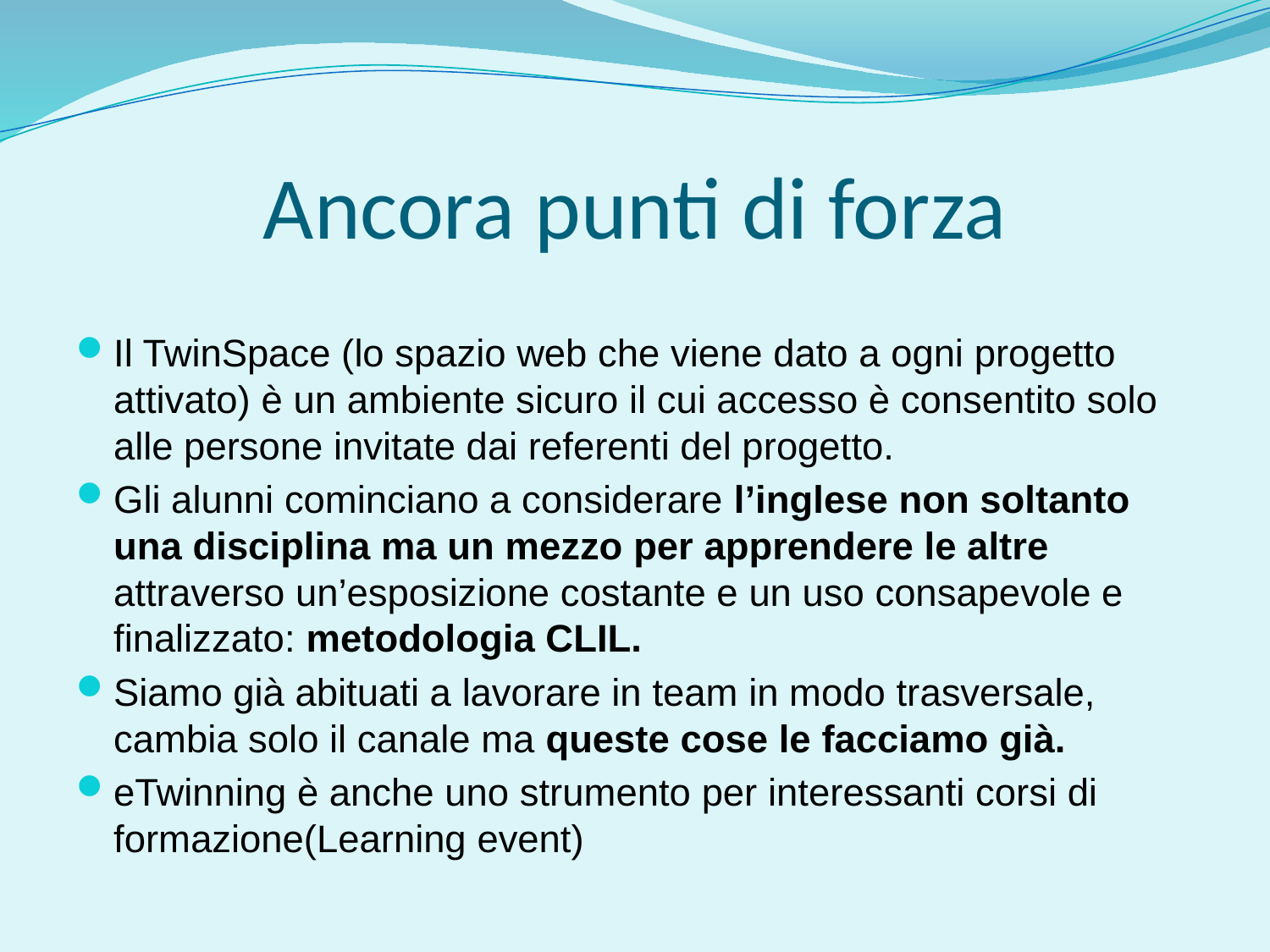

# Ancora punti di forza

Il TwinSpace (lo spazio web che viene dato a ogni progetto attivato) è un ambiente sicuro il cui accesso è consentito solo alle persone invitate dai referenti del progetto.
Gli alunni cominciano a considerare l’inglese non soltanto una disciplina ma un mezzo per apprendere le altre attraverso un’esposizione costante e un uso consapevole e finalizzato: metodologia CLIL.
Siamo già abituati a lavorare in team in modo trasversale, cambia solo il canale ma queste cose le facciamo già.
eTwinning è anche uno strumento per interessanti corsi di formazione(Learning event)